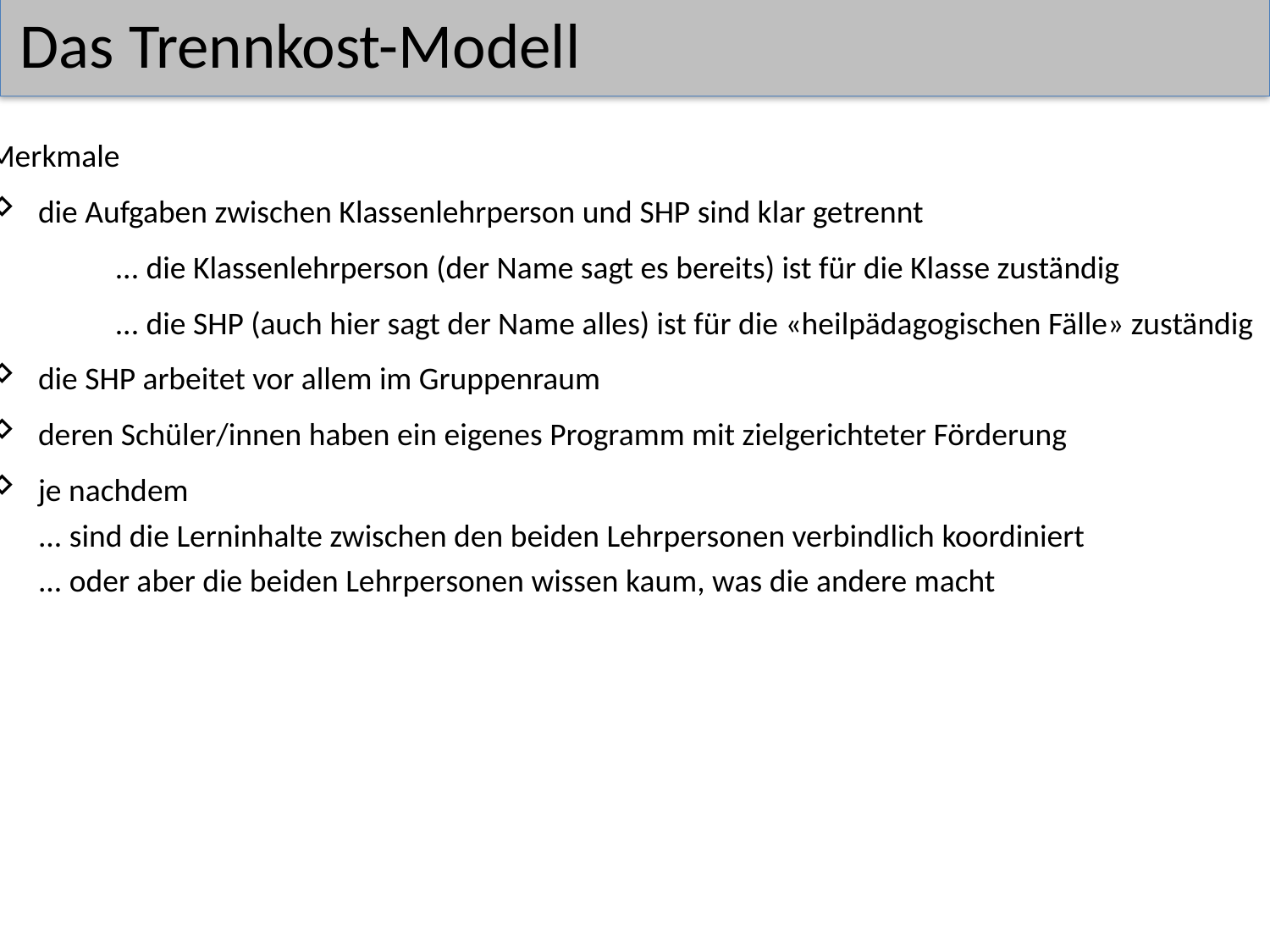

Das Trennkost-Modell
Merkmale
die Aufgaben zwischen Klassenlehrperson und SHP sind klar getrennt
	... die Klassenlehrperson (der Name sagt es bereits) ist für die Klasse zuständig
	... die SHP (auch hier sagt der Name alles) ist für die «heilpädagogischen Fälle» zuständig
die SHP arbeitet vor allem im Gruppenraum
deren Schüler/innen haben ein eigenes Programm mit zielgerichteter Förderung
je nachdem
... sind die Lerninhalte zwischen den beiden Lehrpersonen verbindlich koordiniert
... oder aber die beiden Lehrpersonen wissen kaum, was die andere macht